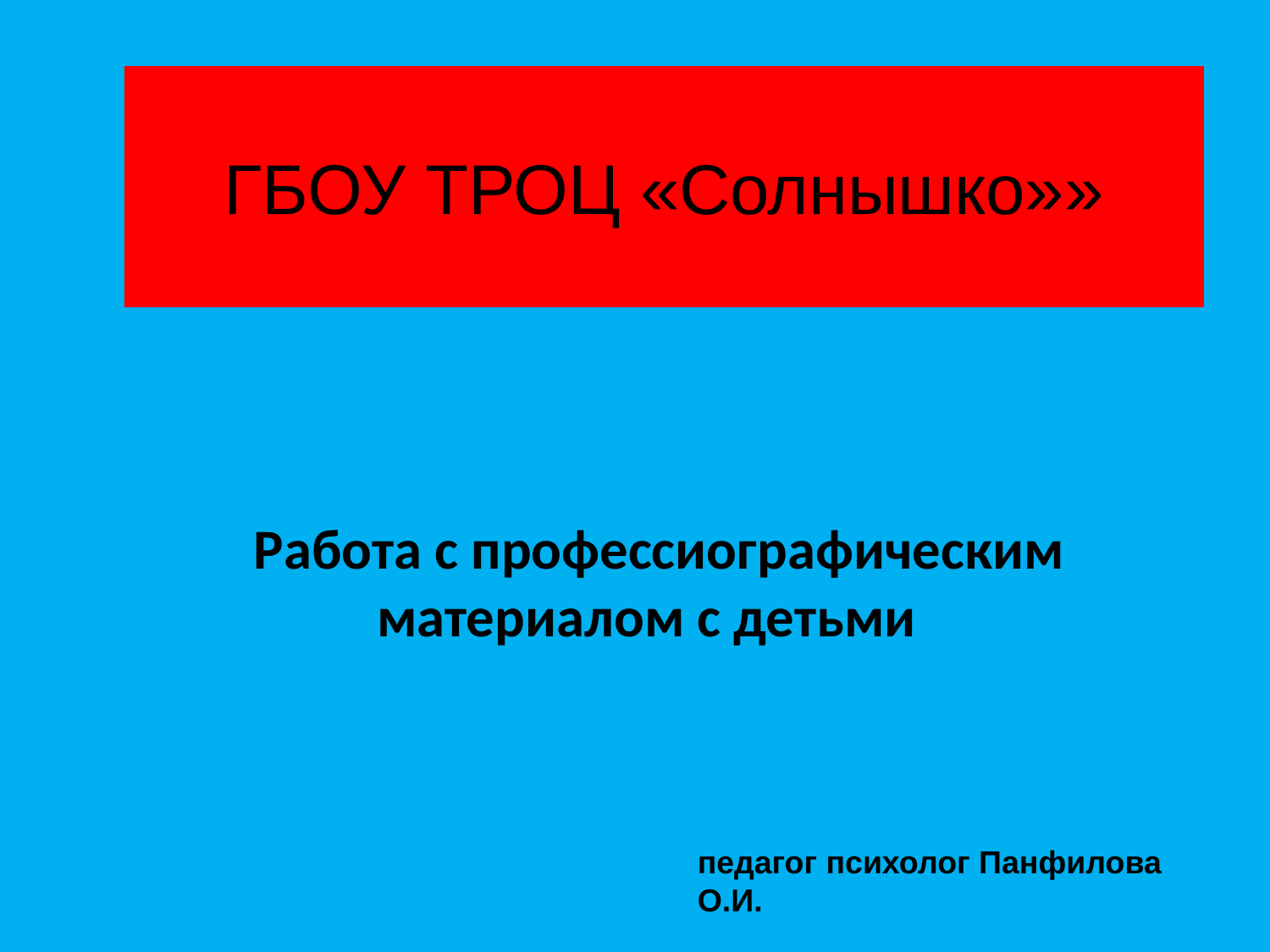

# ГБОУ ТРОЦ «Солнышко»»

Работа с профессиографическим материалом с детьми
педагог психолог Панфилова О.И.